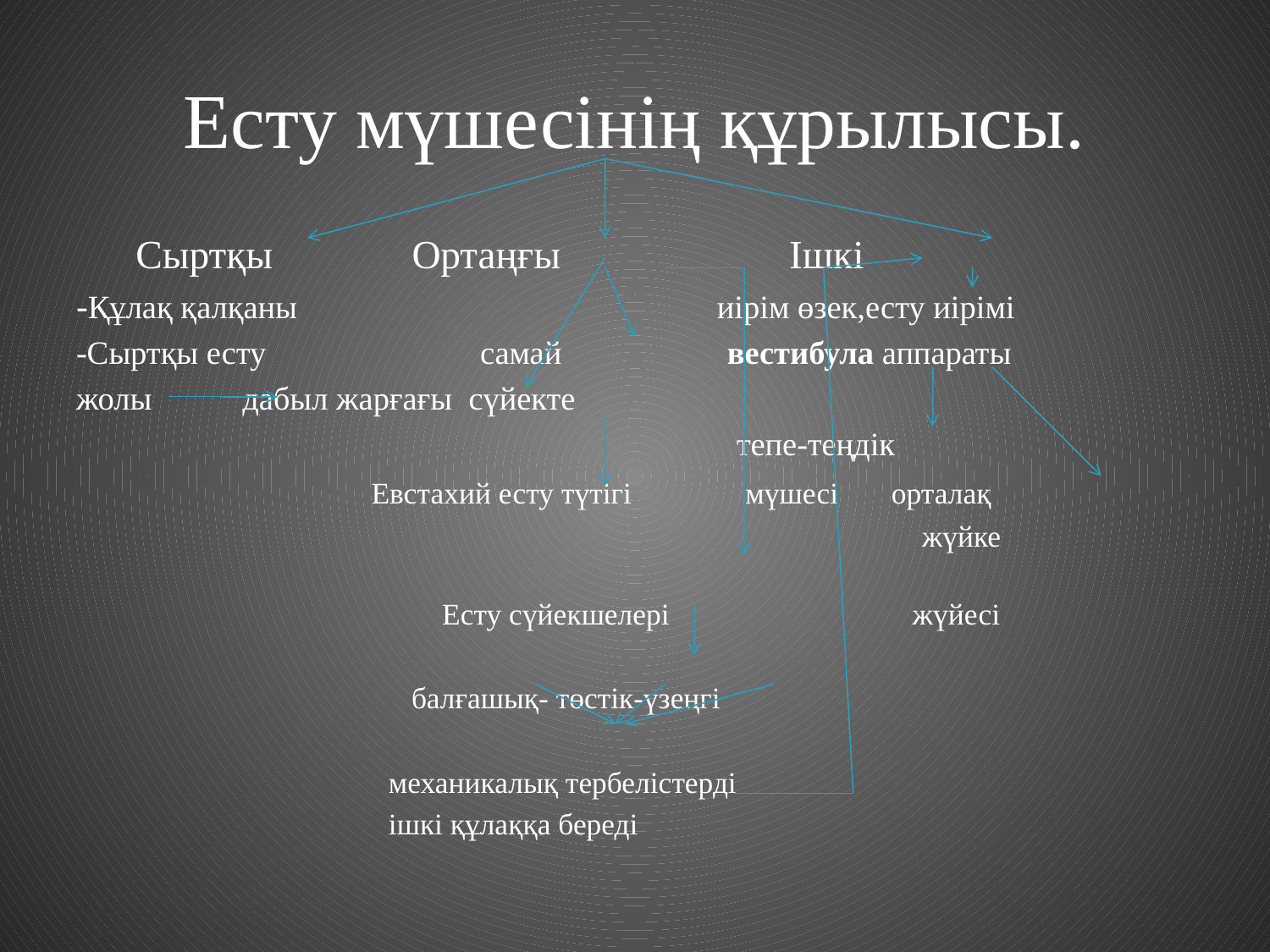

# Есту мүшесінің құрылысы.
      Сыртқы              Ортаңғы                       Ішкі
-Құлақ қалқаны                                                   иірім өзек,есту иірімі
-Сыртқы есту                          самай                    вестибула аппараты
жолы           дабыл жарғағы  сүйекте
                                                                                тепе-теңдік
                                  Евстахий есту түтігі               мүшесі       орталақ
                                                                                                               жүйке
                                                Есту сүйекшелері                                жүйесі

                                            балғашық- төстік-үзеңгі

                                         механикалық тербелістерді
                                         ішкі құлаққа береді